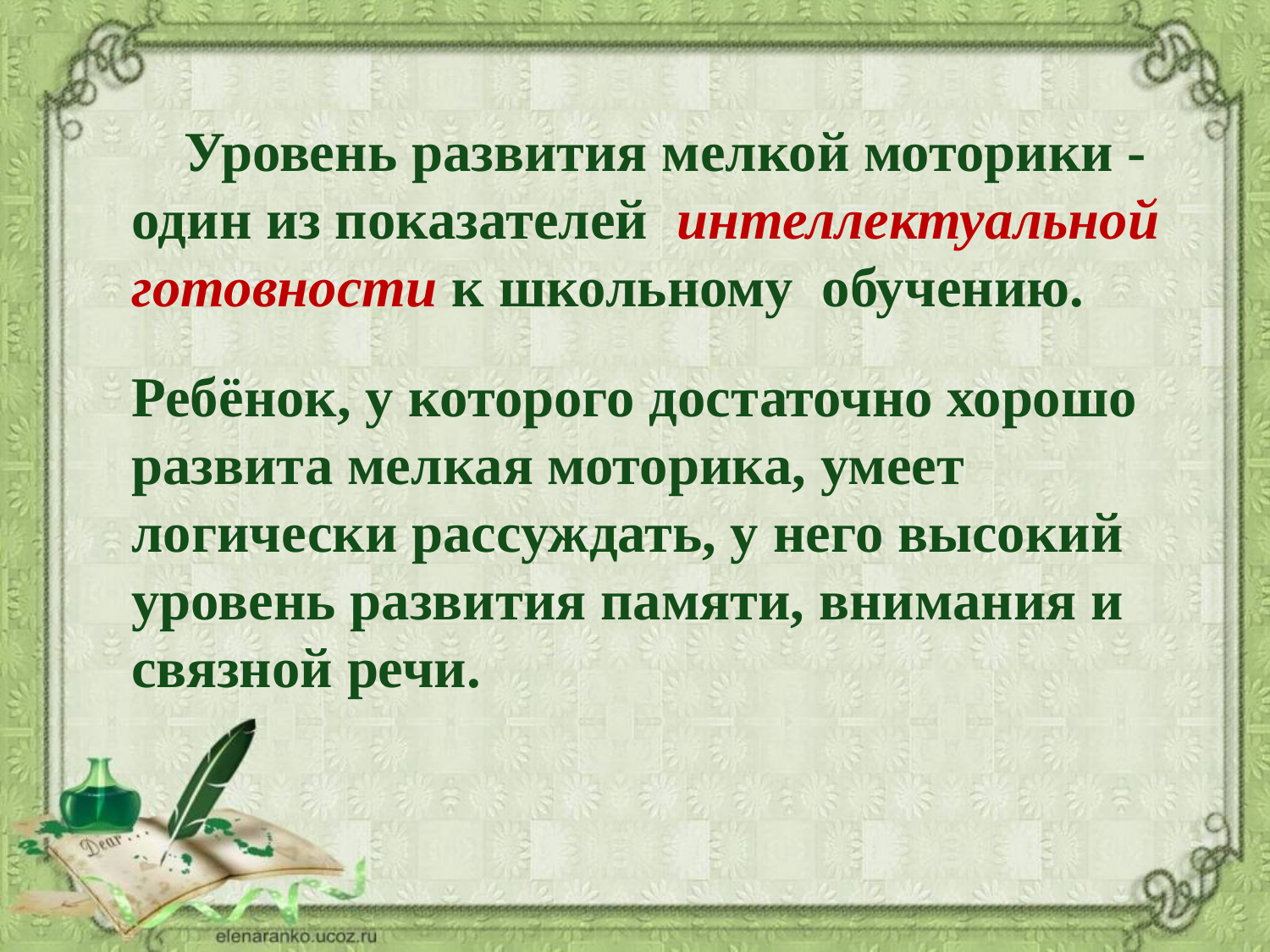

Уровень развития мелкой моторики - один из показателей  интеллектуальной готовности к школьному  обучению.
Ребёнок, у которого достаточно хорошо развита мелкая моторика, умеет логически рассуждать, у него высокий уровень развития памяти, внимания и связной речи.